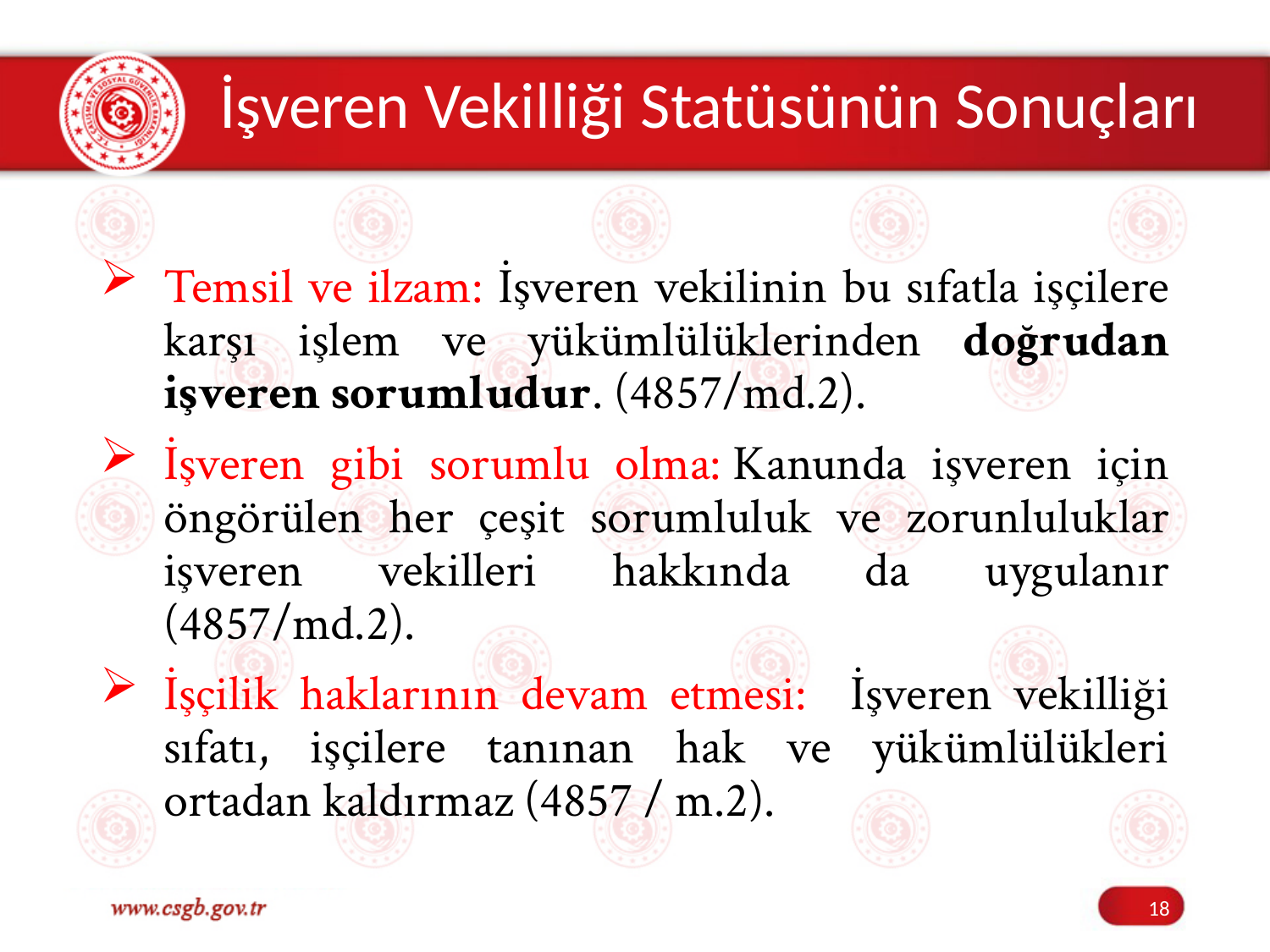

# İşveren Vekilliği Statüsünün Sonuçları
Temsil ve ilzam: İşveren vekilinin bu sıfatla işçilere karşı işlem ve yükümlülüklerinden doğrudan işveren sorumludur. (4857/md.2).
İşveren gibi sorumlu olma: Kanunda işveren için öngörülen her çeşit sorumluluk ve zorunluluklar işveren vekilleri hakkında da uygulanır (4857/md.2).
İşçilik haklarının devam etmesi:  İşveren vekilliği sıfatı, işçilere tanınan hak ve yükümlülükleri ortadan kaldırmaz (4857 / m.2).

18